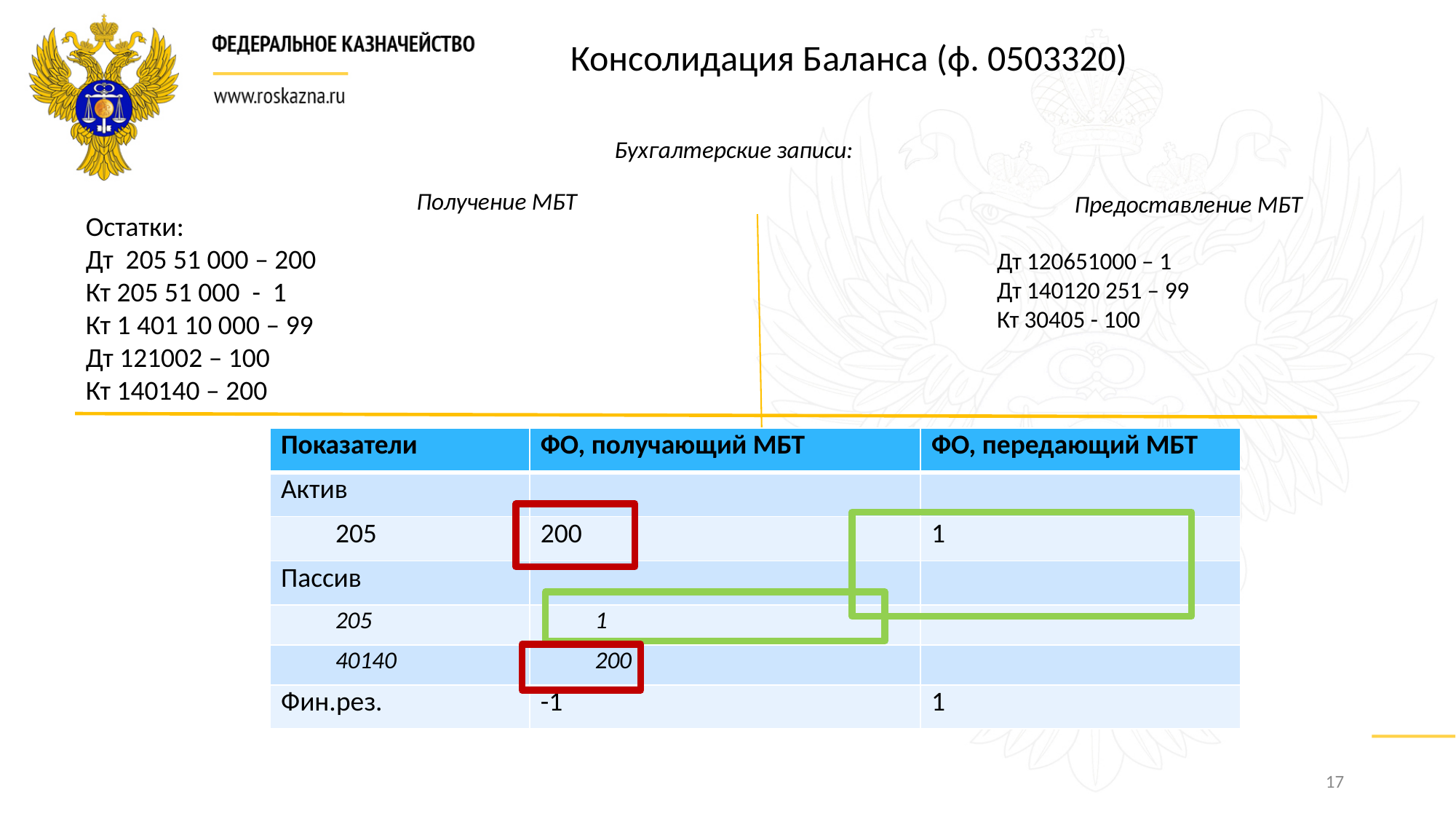

Консолидация Баланса (ф. 0503320)
Бухгалтерские записи:
Получение МБТ
Предоставление МБТ
Остатки:
Дт  205 51 000 – 200
Кт 205 51 000  -  1
Кт 1 401 10 000 – 99
Дт 121002 – 100
Кт 140140 – 200

Дт 120651000 – 1
Дт 140120 251 – 99
Кт 30405 - 100

| Показатели | ФО, получающий МБТ | ФО, передающий МБТ |
| --- | --- | --- |
| Актив |  |  |
| 205 | 200 | 1 |
| Пассив |  |  |
| 205 | 1 |  |
| 40140 | 200 |  |
| Фин.рез. | -1 | 1 |

17